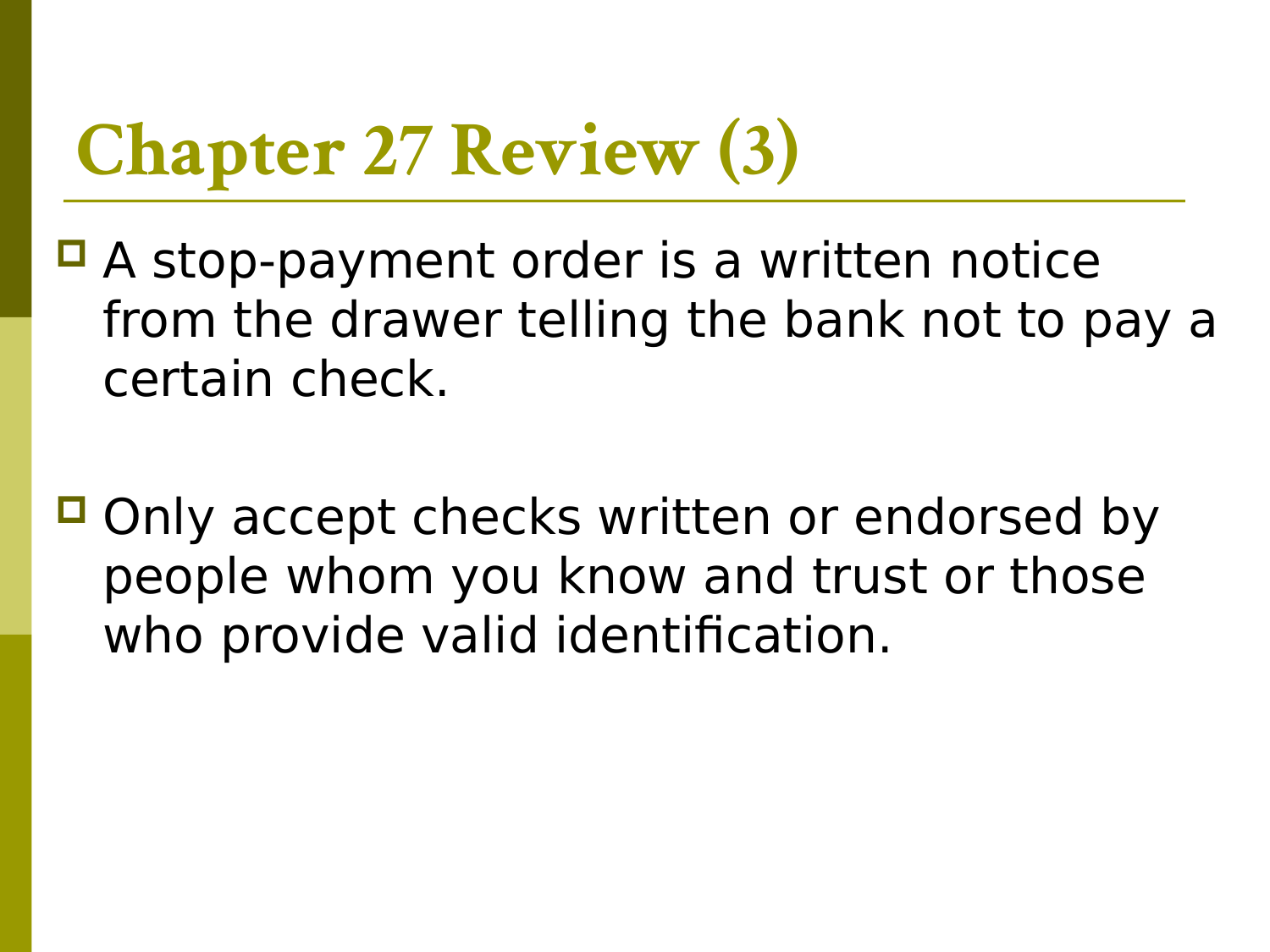

# Chapter 27 Review (3)
A stop-payment order is a written notice from the drawer telling the bank not to pay a certain check.

Only accept checks written or endorsed by people whom you know and trust or those who provide valid identification.